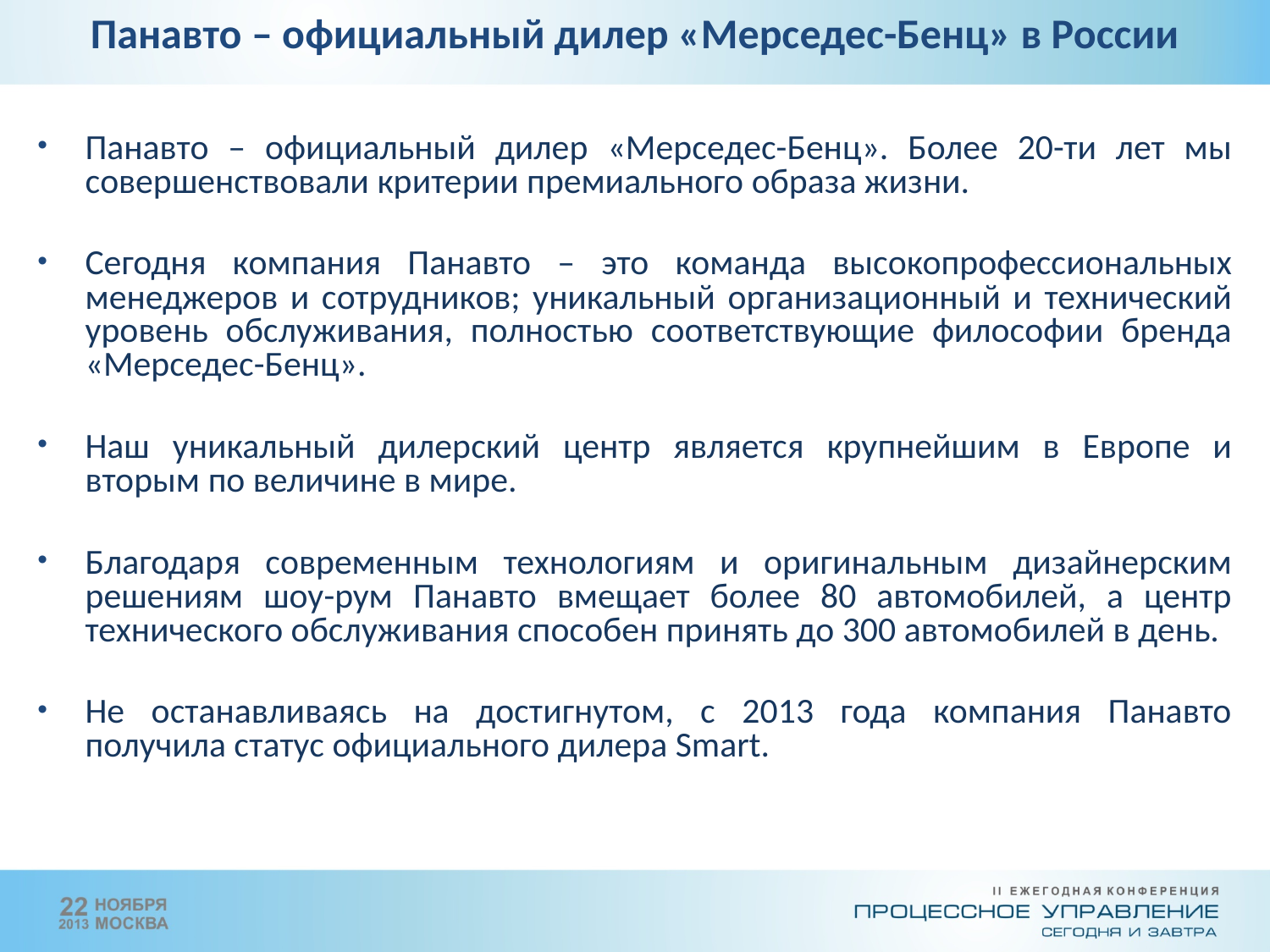

Панавто – официальный дилер «Мерседес-Бенц» в России

Панавто – официальный дилер «Мерседес-Бенц». Более 20-ти лет мы совершенствовали критерии премиального образа жизни.

Сегодня компания Панавто – это команда высокопрофессиональных менеджеров и сотрудников; уникальный организационный и технический уровень обслуживания, полностью соответствующие философии бренда «Мерседес-Бенц».

Наш уникальный дилерский центр является крупнейшим в Европе и вторым по величине в мире.

Благодаря современным технологиям и оригинальным дизайнерским решениям шоу-рум Панавто вмещает более 80 автомобилей, а центр технического обслуживания способен принять до 300 автомобилей в день.

Не останавливаясь на достигнутом, с 2013 года компания Панавто получила статус официального дилера Smart.